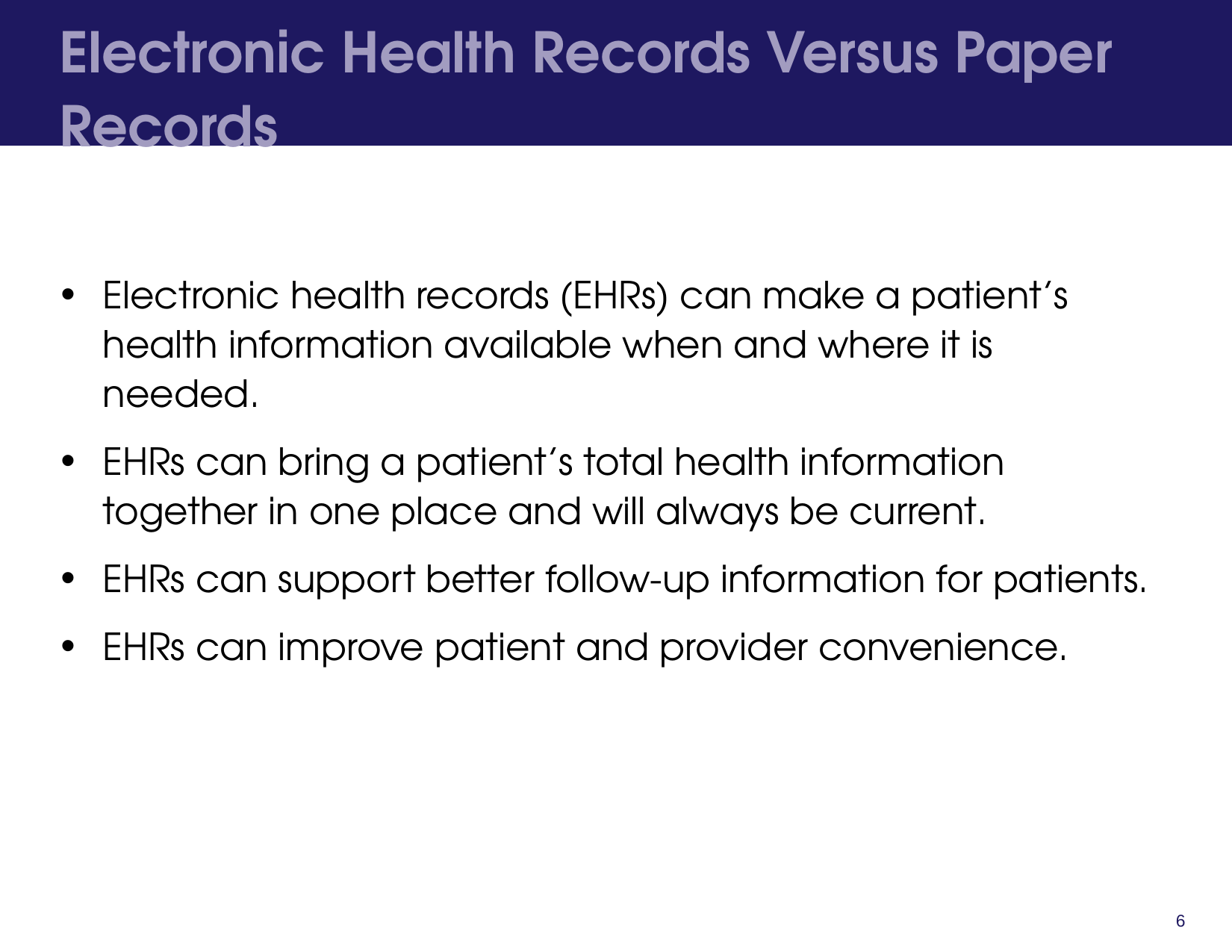

# Electronic Health Records Versus Paper Records
Electronic health records (EHRs) can make a patient’s health information available when and where it is needed.
EHRs can bring a patient’s total health information together in one place and will always be current.
EHRs can support better follow-up information for patients.
EHRs can improve patient and provider convenience.
6